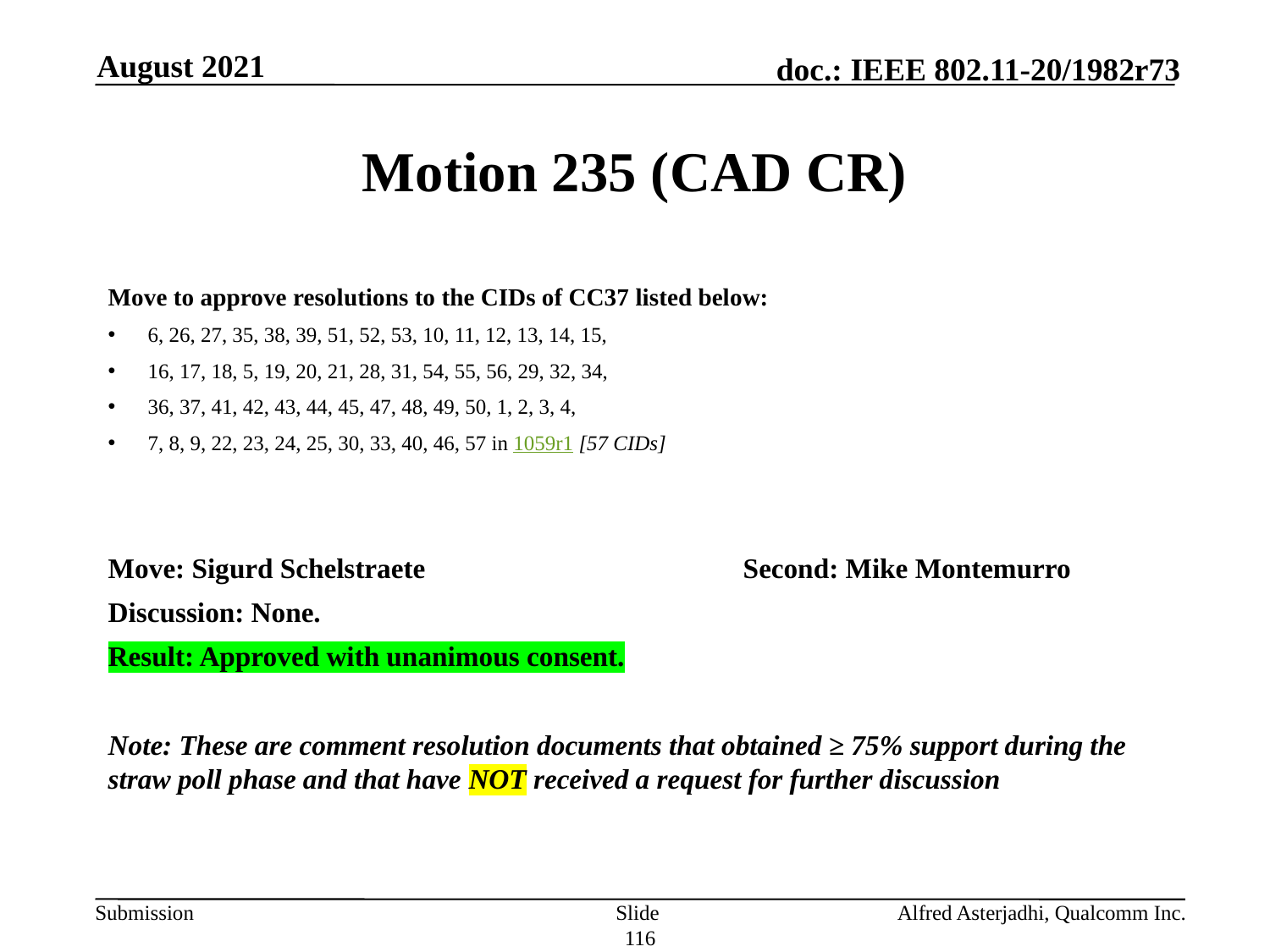

August 2021
# Motion 235 (CAD CR)
Move to approve resolutions to the CIDs of CC37 listed below:
6, 26, 27, 35, 38, 39, 51, 52, 53, 10, 11, 12, 13, 14, 15,
16, 17, 18, 5, 19, 20, 21, 28, 31, 54, 55, 56, 29, 32, 34,
36, 37, 41, 42, 43, 44, 45, 47, 48, 49, 50, 1, 2, 3, 4,
7, 8, 9, 22, 23, 24, 25, 30, 33, 40, 46, 57 in 1059r1 [57 CIDs]

Move: Sigurd Schelstraete			Second: Mike Montemurro
Discussion: None.
Result: Approved with unanimous consent.

Note: These are comment resolution documents that obtained ≥ 75% support during the straw poll phase and that have NOT received a request for further discussion
Slide 116
Alfred Asterjadhi, Qualcomm Inc.